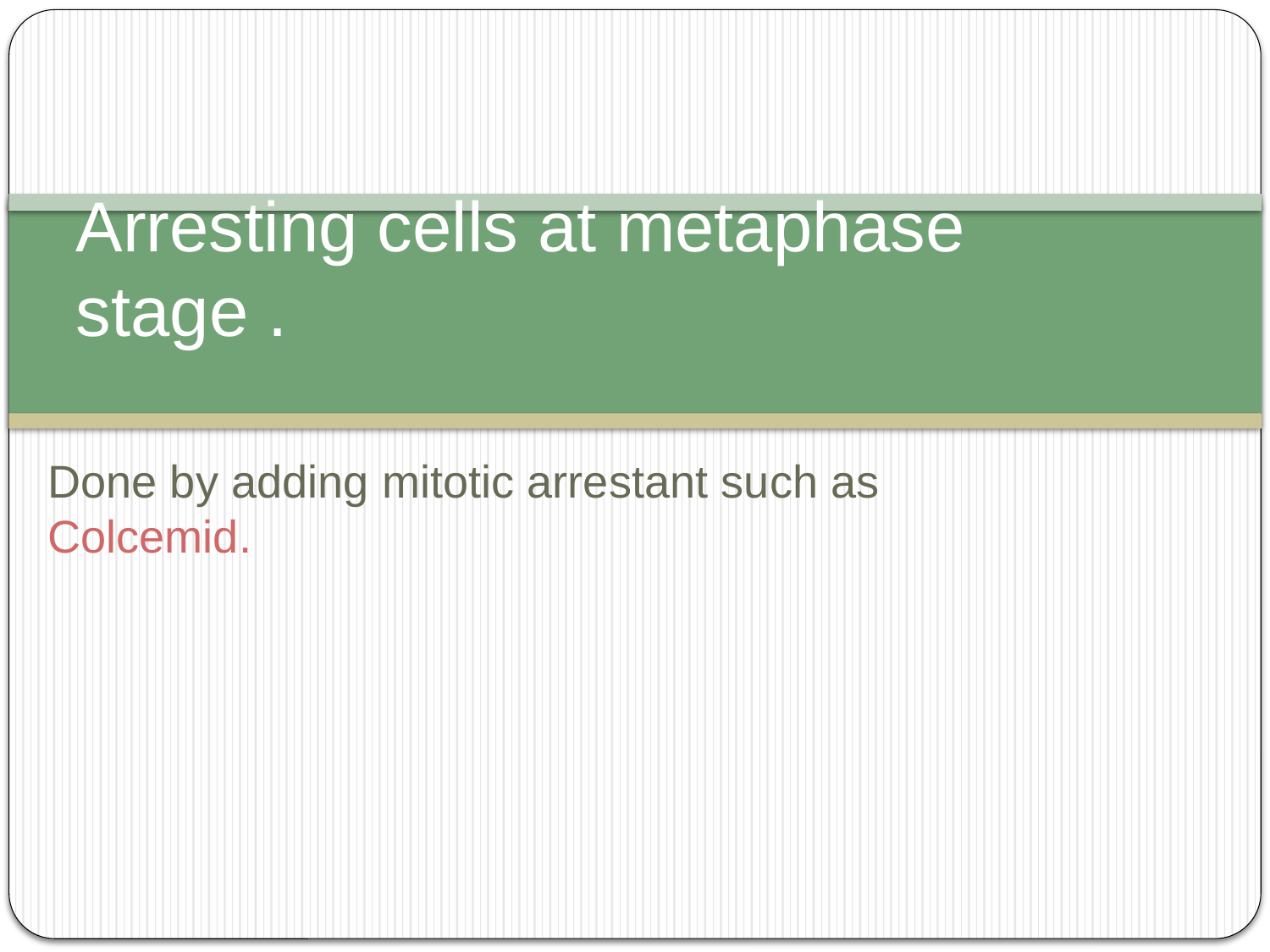

# Arresting cells at metaphase stage .
Done by adding mitotic arrestant such as Colcemid.